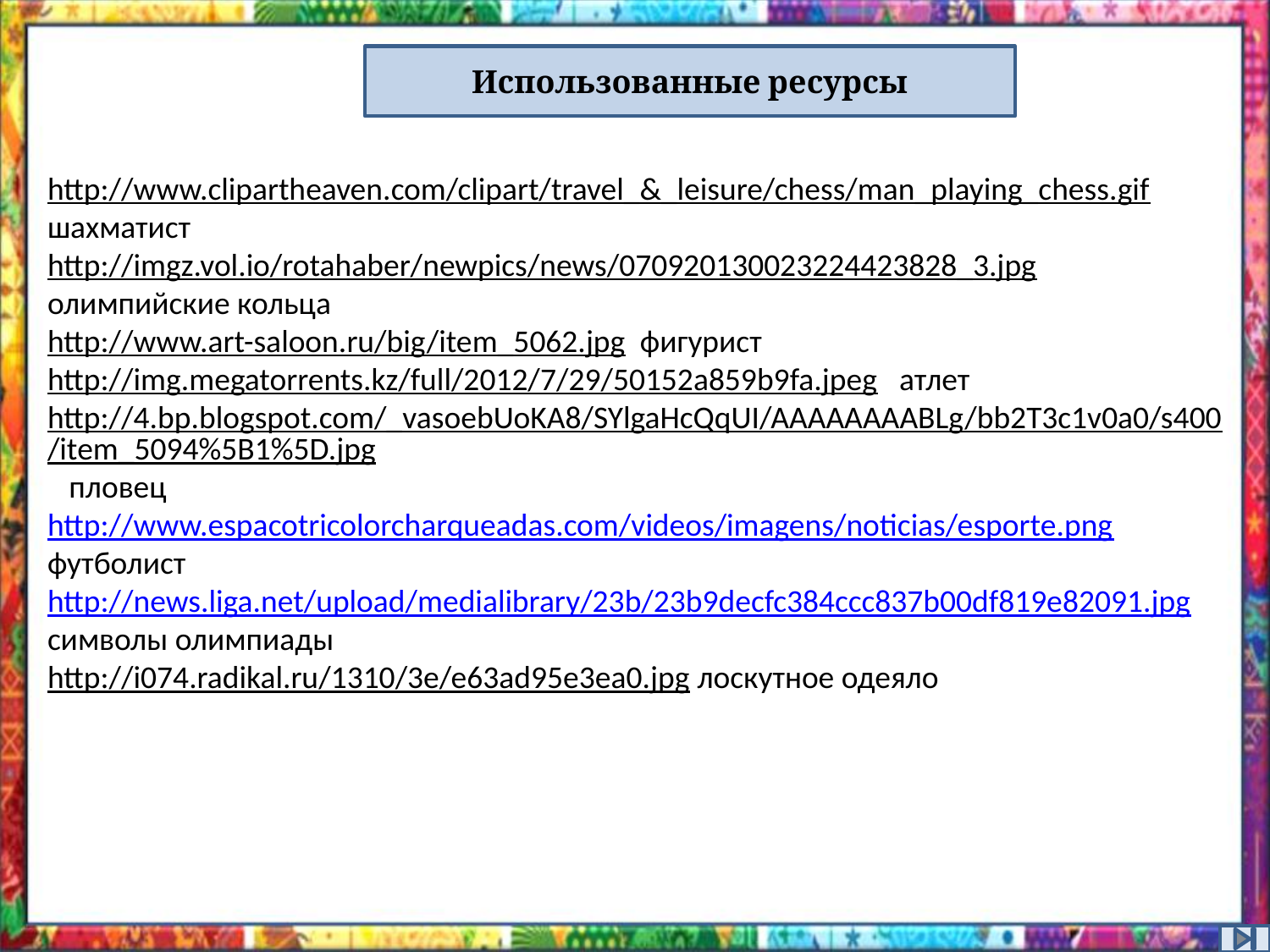

Использованные ресурсы
http://www.clipartheaven.com/clipart/travel_&_leisure/chess/man_playing_chess.gif   шахматист
http://imgz.vol.io/rotahaber/newpics/news/070920130023224423828_3.jpg    олимпийские кольца
http://www.art-saloon.ru/big/item_5062.jpg  фигурист
http://img.megatorrents.kz/full/2012/7/29/50152a859b9fa.jpeg   атлет
http://4.bp.blogspot.com/_vasoebUoKA8/SYlgaHcQqUI/AAAAAAAABLg/bb2T3c1v0a0/s400/item_5094%5B1%5D.jpg   пловец
http://www.espacotricolorcharqueadas.com/videos/imagens/noticias/esporte.png  футболист http://news.liga.net/upload/medialibrary/23b/23b9decfc384ccc837b00df819e82091.jpg  символы олимпиады
http://i074.radikal.ru/1310/3e/e63ad95e3ea0.jpg лоскутное одеяло